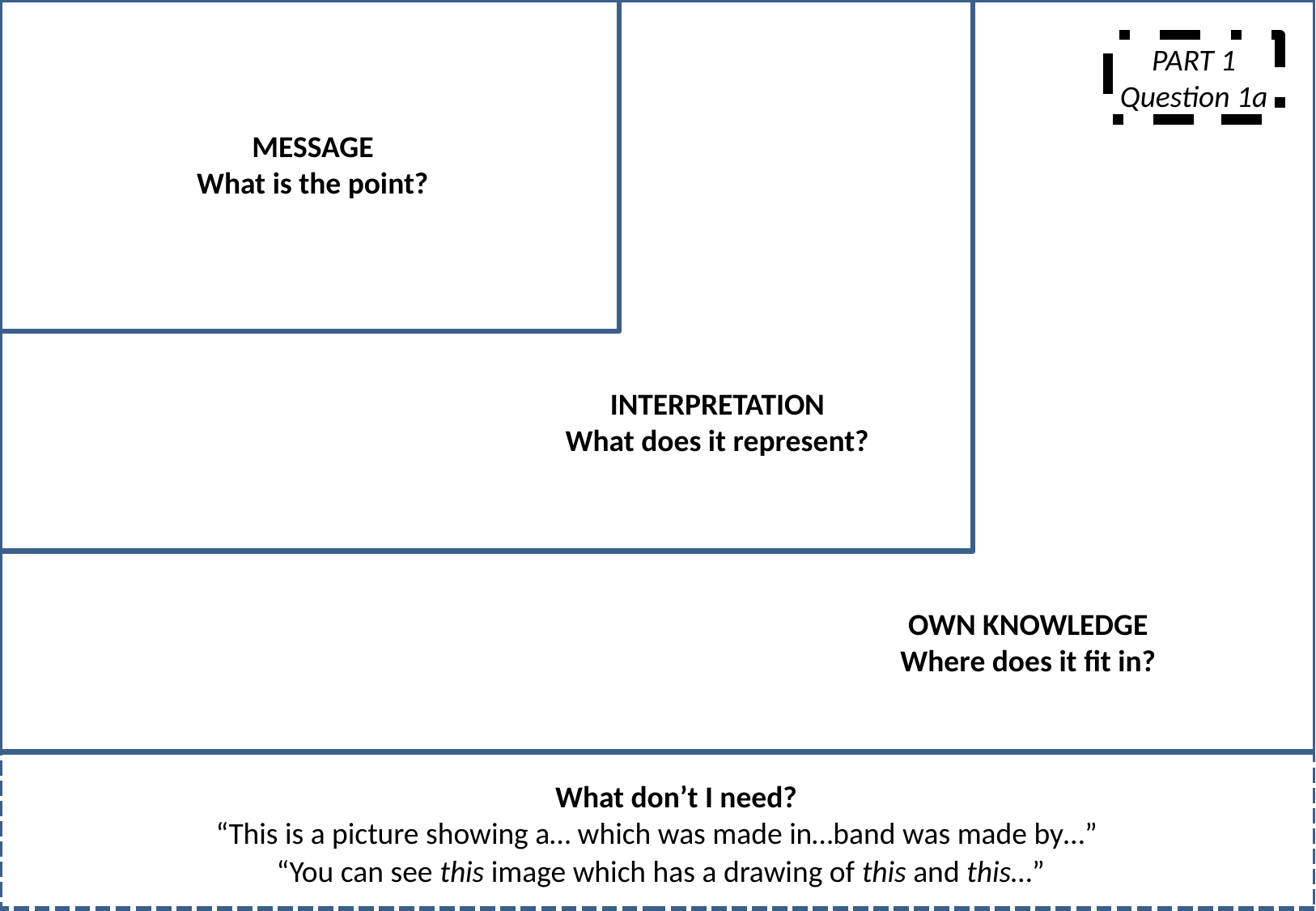

PART 1
Question 1a
MESSAGE
What is the point?
INTERPRETATION
What does it represent?
OWN KNOWLEDGE
Where does it fit in?
What don’t I need?
“This is a picture showing a… which was made in…band was made by…”
“You can see this image which has a drawing of this and this…”